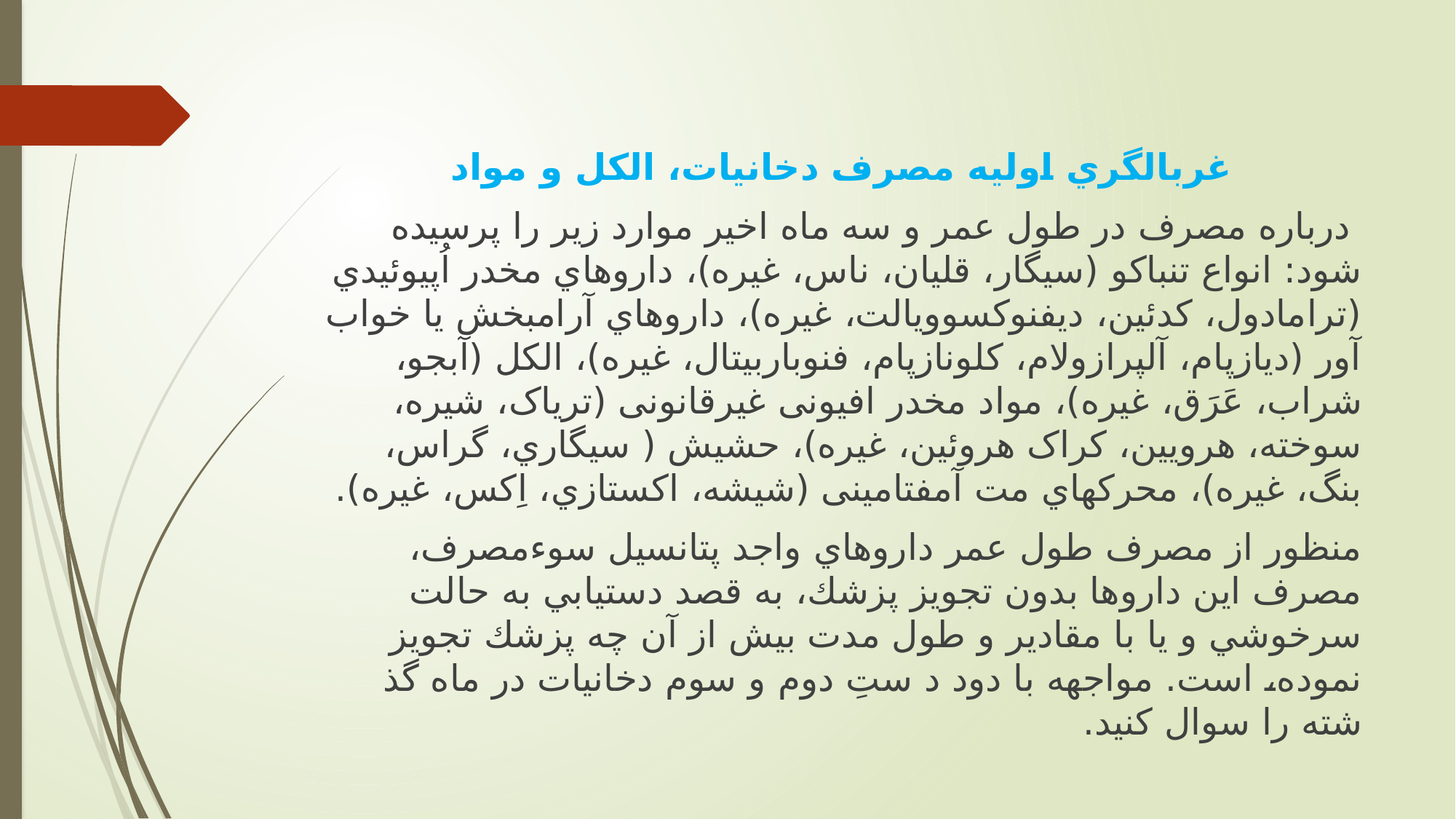

غربالگري اولیه مصرف دخانیات، الکل و مواد
 درباره مصرف در طول عمر و سه ماه اخیر موارد زير را پرسیده شود: انواع تنباكو (سیگار، قلیان، ناس، غیره)، داروهاي مخدر اُپیوئیدي (ترامادول، کدئین، ديفنوکسوویالت، غیره)، داروهاي آرامبخش يا خواب آور (ديازپام، آلپرازولام، کلونازپام، فنوباربیتال، غیره)، الکل (آبجو، شراب، عَرَق، غیره)، مواد مخدر افیونی غیرقانونی (ترياک، شیره، سوخته، هرويین، کراک هروئین، غیره)، حشیش ( سیگاري، گراس، بنگ، غیره)، محركهاي مت آمفتامینی (شیشه، اکستازي، اِکس، غیره).
منظور از مصرف طول عمر داروهاي واجد پتانسیل سوءمصرف، مصرف اين داروها بدون تجويز پزشك، به قصد دستیابي به حالت سرخوشي و يا با مقادير و طول مدت بیش از آن چه پزشك تجويز نموده، است. مواجهه با دود د ستِ دوم و سوم دخانیات در ماه گذ شته را سوال کنید.